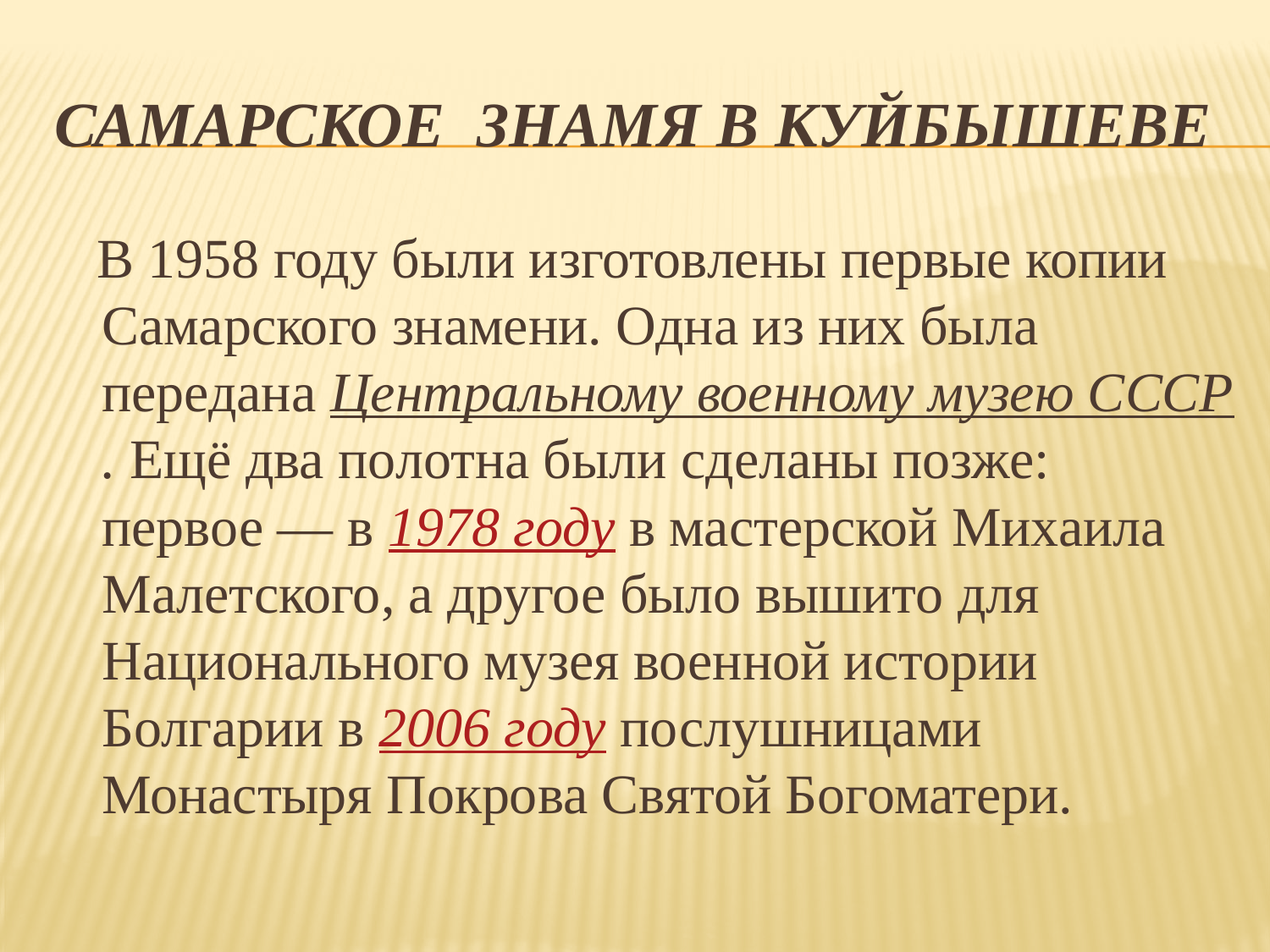

# Самарское  знамя в куйбышеве
   В 1958 году были изготовлены первые копии Самарского знамени. Одна из них была передана Центральному военному музею СССР. Ещё два полотна были сделаны позже: первое — в 1978 году в мастерской Михаила Малетского, а другое было вышито для Национального музея военной истории Болгарии в 2006 году послушницами Монастыря Покрова Святой Богоматери.